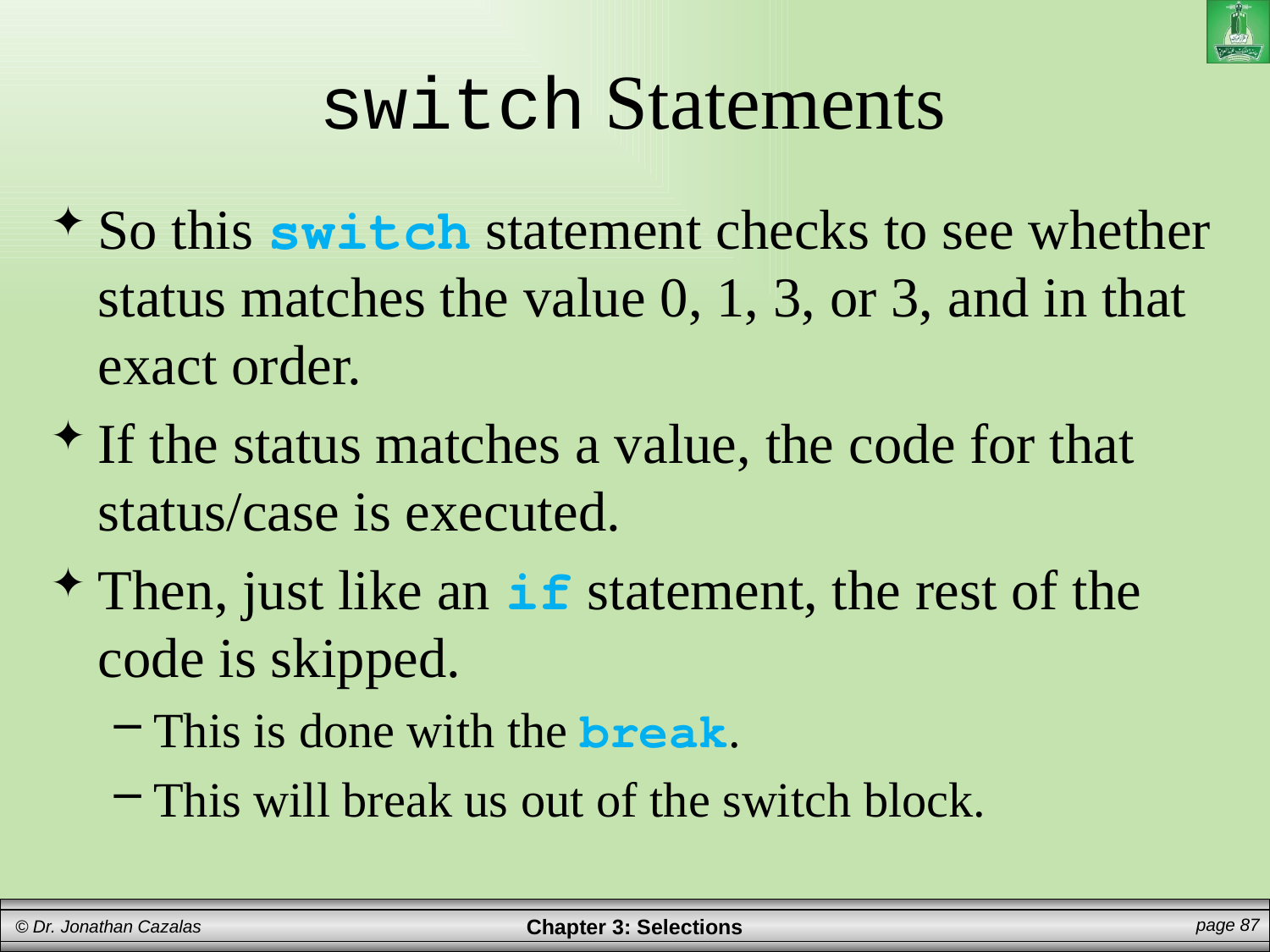

# switch Statements
So this switch statement checks to see whether status matches the value 0, 1, 3, or 3, and in that exact order.
If the status matches a value, the code for that status/case is executed.
Then, just like an if statement, the rest of the code is skipped.
This is done with the break.
This will break us out of the switch block.